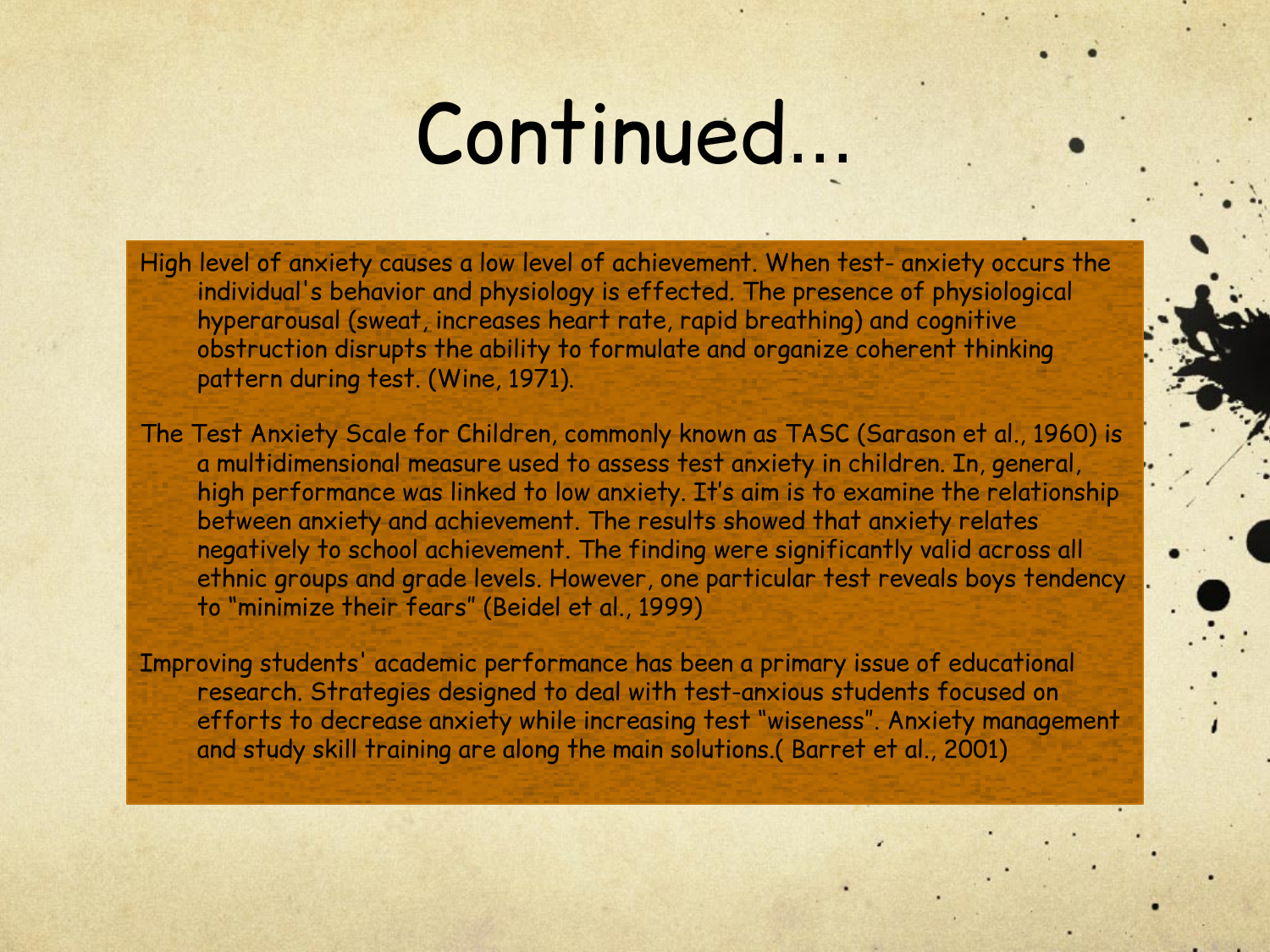

# Continued...
High level of anxiety causes a low level of achievement. When test- anxiety occurs the individual's behavior and physiology is effected. The presence of physiological hyperarousal (sweat, increases heart rate, rapid breathing) and cognitive obstruction disrupts the ability to formulate and organize coherent thinking pattern during test. (Wine, 1971).
The Test Anxiety Scale for Children, commonly known as TASC (Sarason et al., 1960) is a multidimensional measure used to assess test anxiety in children. In, general, high performance was linked to low anxiety. It’s aim is to examine the relationship between anxiety and achievement. The results showed that anxiety relates negatively to school achievement. The finding were significantly valid across all ethnic groups and grade levels. However, one particular test reveals boys tendency to “minimize their fears” (Beidel et al., 1999)
Improving students' academic performance has been a primary issue of educational research. Strategies designed to deal with test-anxious students focused on efforts to decrease anxiety while increasing test “wiseness”. Anxiety management and study skill training are along the main solutions.( Barret et al., 2001)